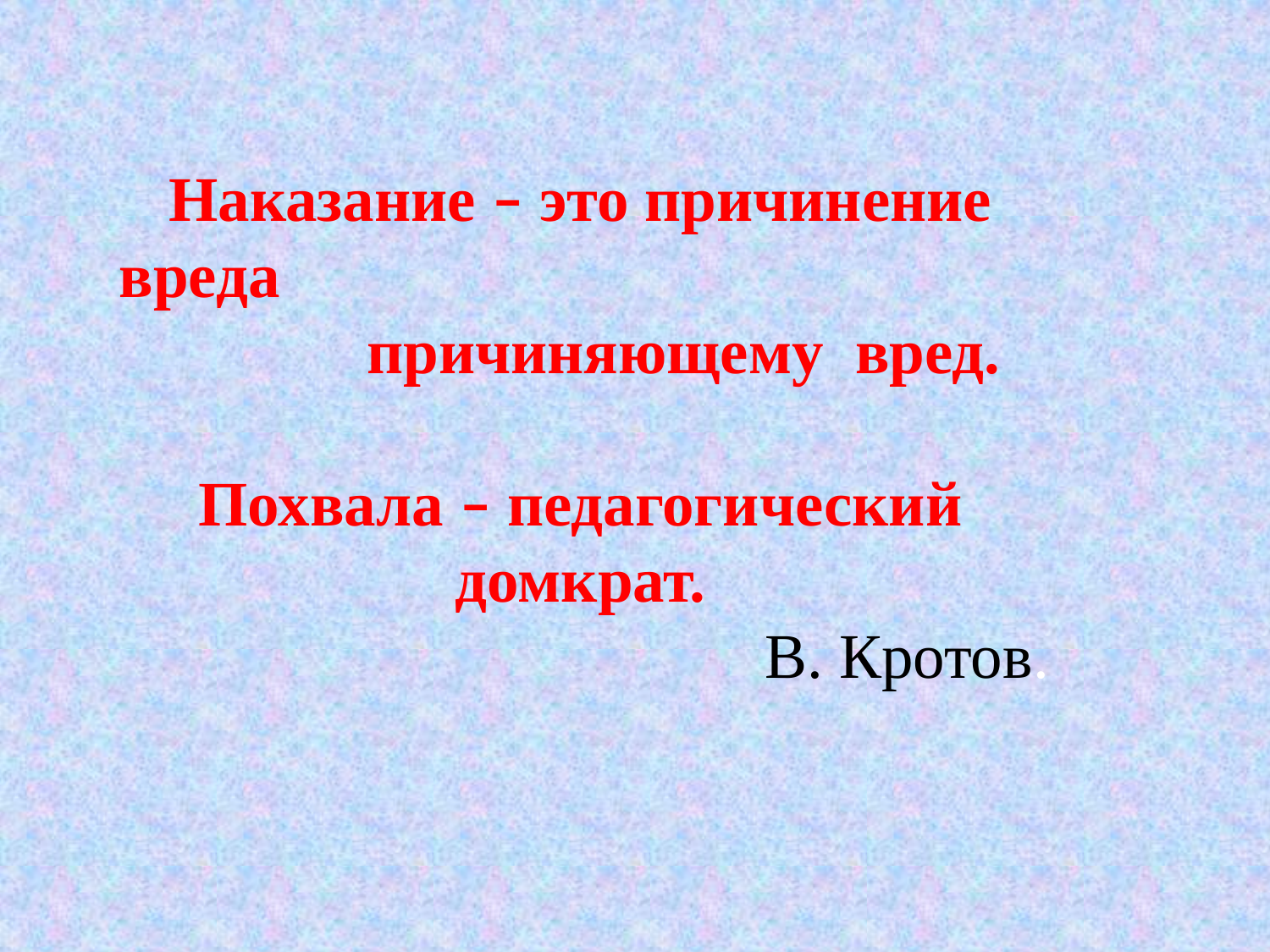

Наказание – это причинение вреда                                                                 причиняющему  вред.                                                         Похвала – педагогический домкрат.
В. Кротов.